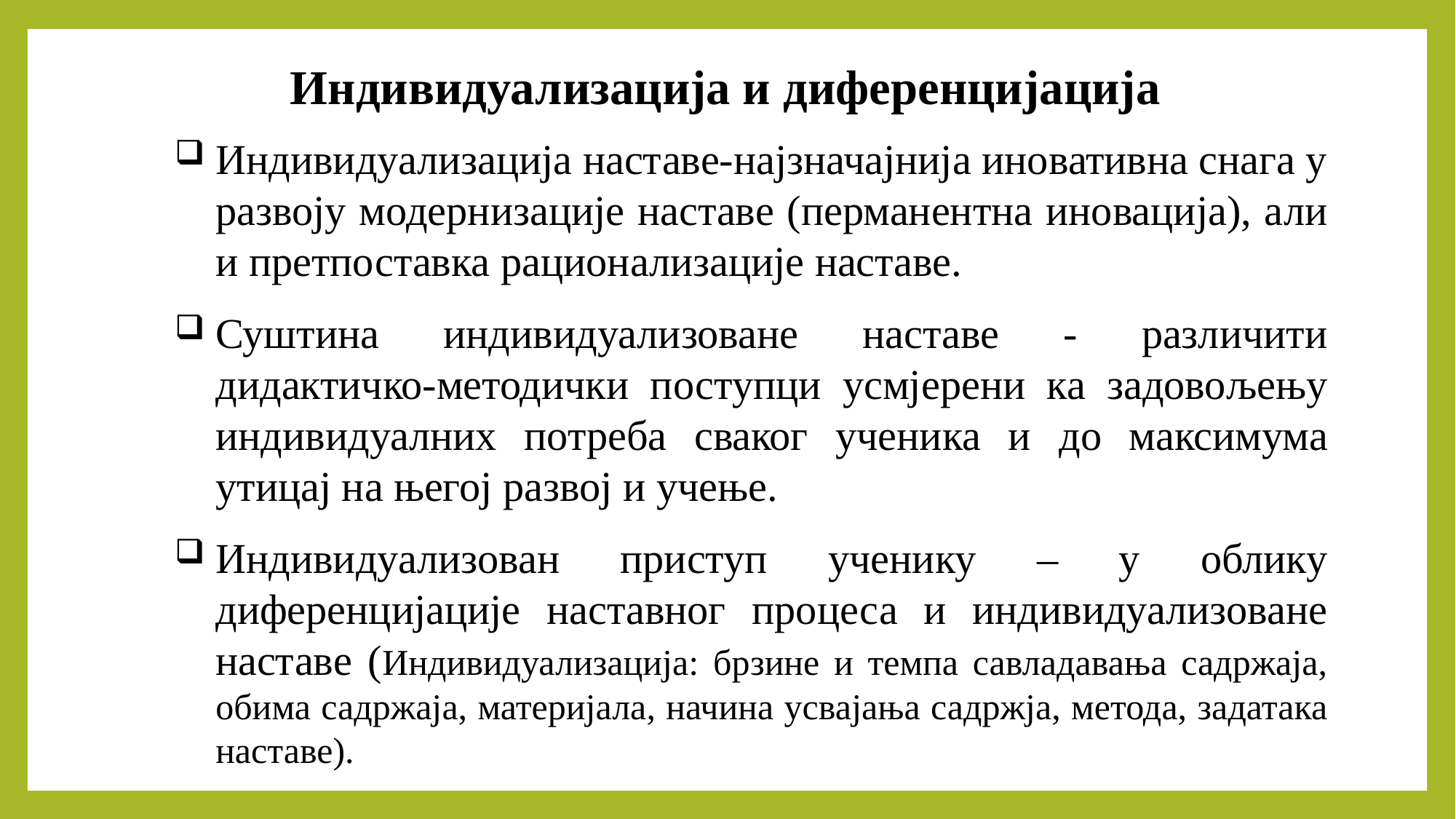

# Индивидуализација и диференцијација
Индивидуализација наставе-најзначајнија иновативна снага у развоју модернизације наставе (перманентна иновација), али и претпоставка рационализације наставе.
Суштина индивидуализоване наставе - различити дидактичко-методички поступци усмјерени ка задовољењу индивидуалних потреба сваког ученика и дo максимума утицај на његој развој и учење.
Индивидуализован приступ ученику – у облику диференцијације наставног процеса и индивидуализоване наставе (Индивидуализација: брзине и темпа савладавања садржаја, обима садржаја, материјала, начина усвајања садржја, метода, задатака наставе).